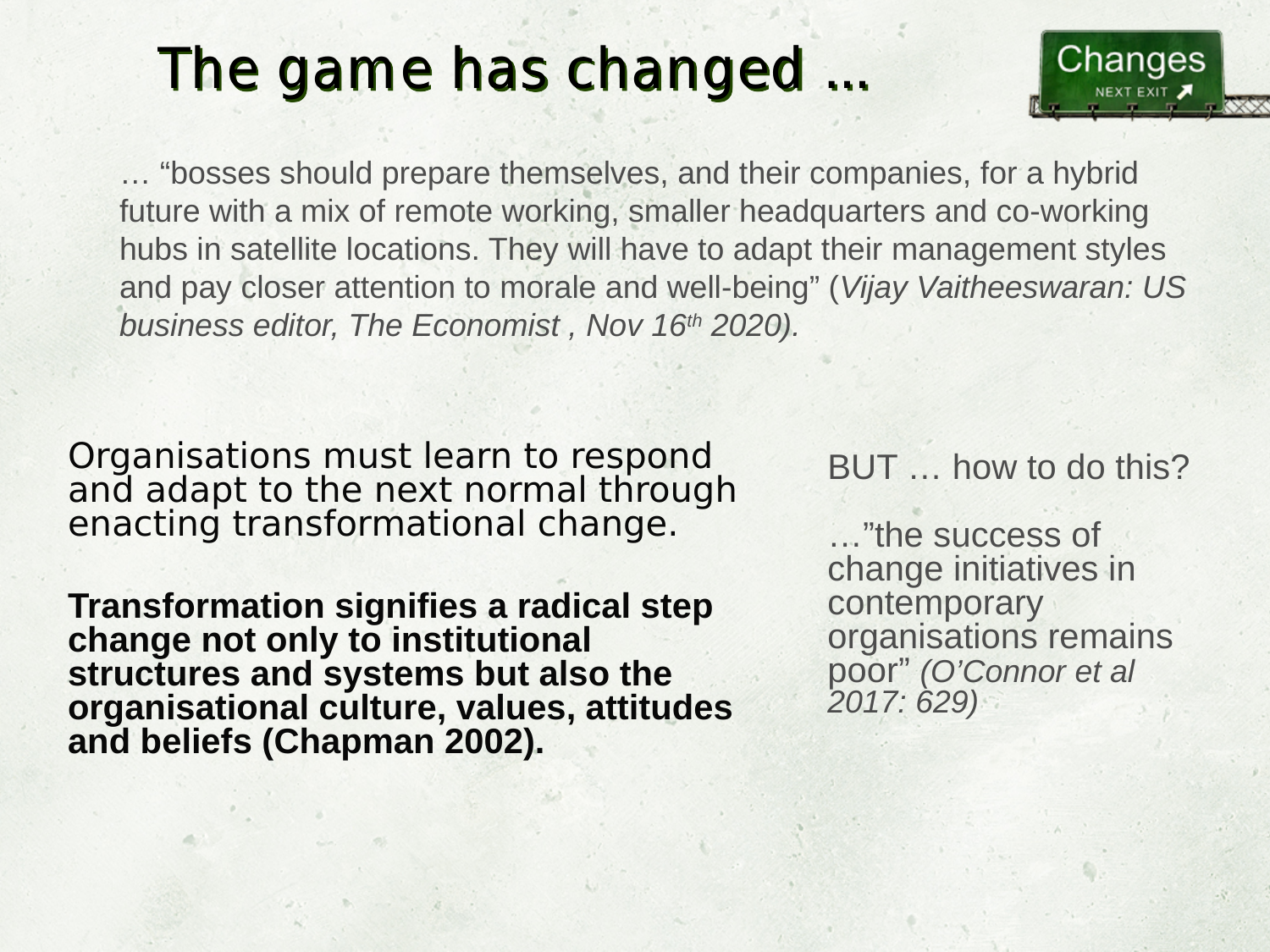

# The game has changed …
… “bosses should prepare themselves, and their companies, for a hybrid future with a mix of remote working, smaller headquarters and co-working hubs in satellite locations. They will have to adapt their management styles and pay closer attention to morale and well-being” (Vijay Vaitheeswaran: US business editor, The Economist , Nov 16th 2020).

Organisations must learn to respond and adapt to the next normal through enacting transformational change.

Transformation signifies a radical step change not only to institutional structures and systems but also the organisational culture, values, attitudes and beliefs (Chapman 2002).

BUT … how to do this?

…”the success of change initiatives in contemporary organisations remains poor” (O’Connor et al 2017: 629)